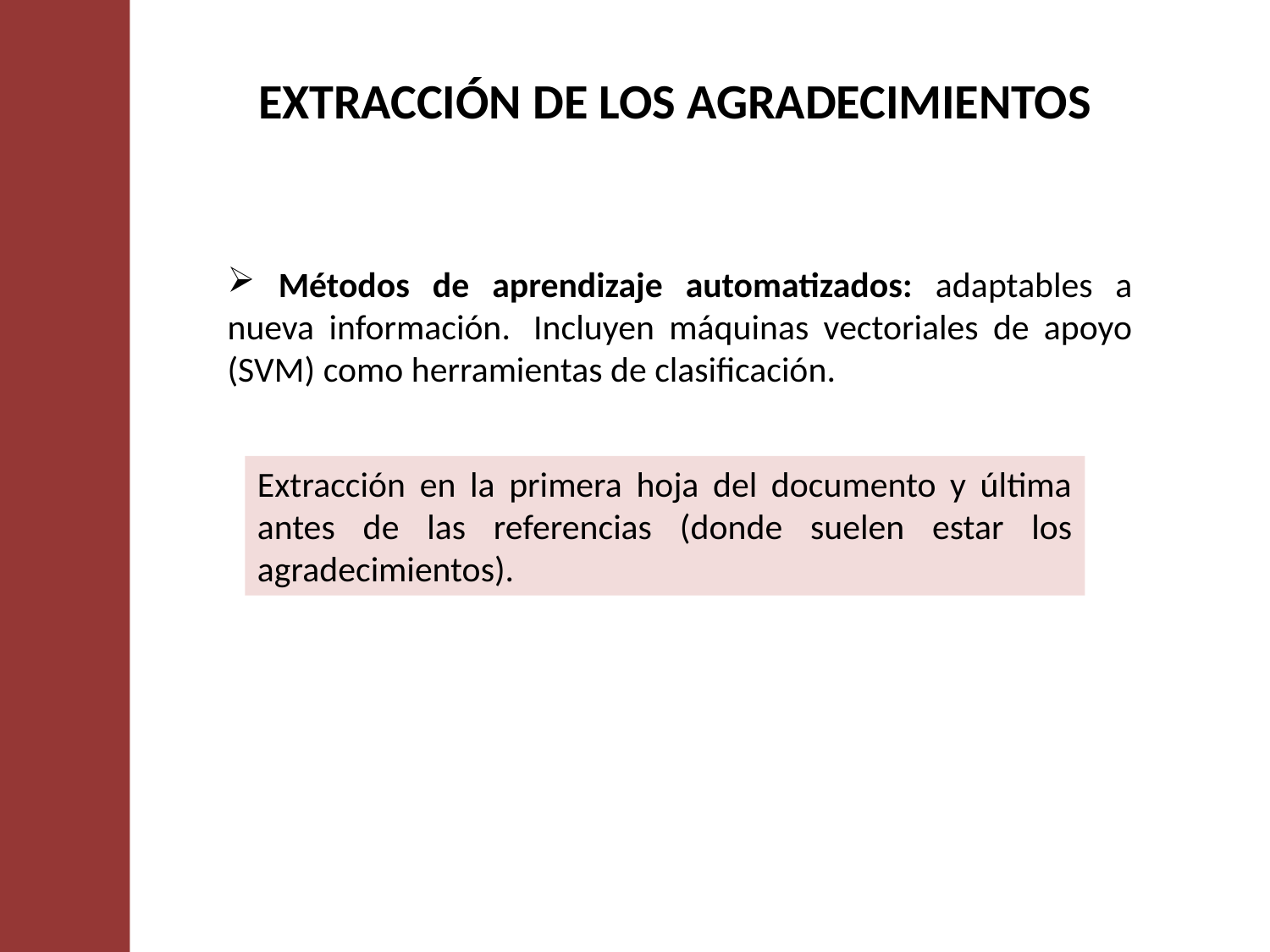

EXTRACCIÓN DE LOS AGRADECIMIENTOS
 Métodos de aprendizaje automatizados: adaptables a nueva información.  Incluyen máquinas vectoriales de apoyo (SVM) como herramientas de clasificación.

Extracción en la primera hoja del documento y última antes de las referencias (donde suelen estar los agradecimientos).